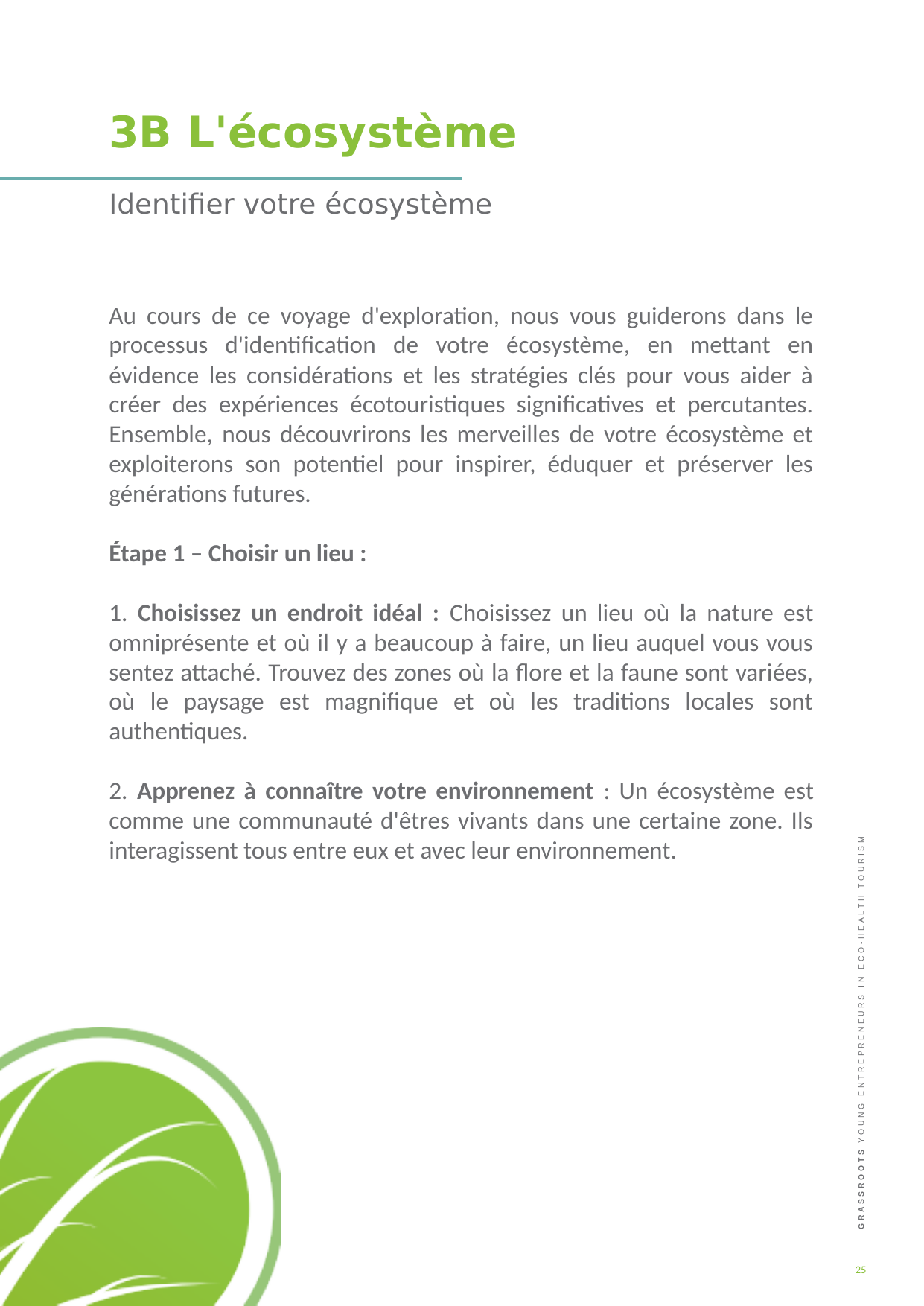

3B L'écosystème
Identifier votre écosystème
Au cours de ce voyage d'exploration, nous vous guiderons dans le processus d'identification de votre écosystème, en mettant en évidence les considérations et les stratégies clés pour vous aider à créer des expériences écotouristiques significatives et percutantes. Ensemble, nous découvrirons les merveilles de votre écosystème et exploiterons son potentiel pour inspirer, éduquer et préserver les générations futures.

Étape 1 – Choisir un lieu :

1. Choisissez un endroit idéal : Choisissez un lieu où la nature est omniprésente et où il y a beaucoup à faire, un lieu auquel vous vous sentez attaché. Trouvez des zones où la flore et la faune sont variées, où le paysage est magnifique et où les traditions locales sont authentiques.

2. Apprenez à connaître votre environnement : Un écosystème est comme une communauté d'êtres vivants dans une certaine zone. Ils interagissent tous entre eux et avec leur environnement.

25